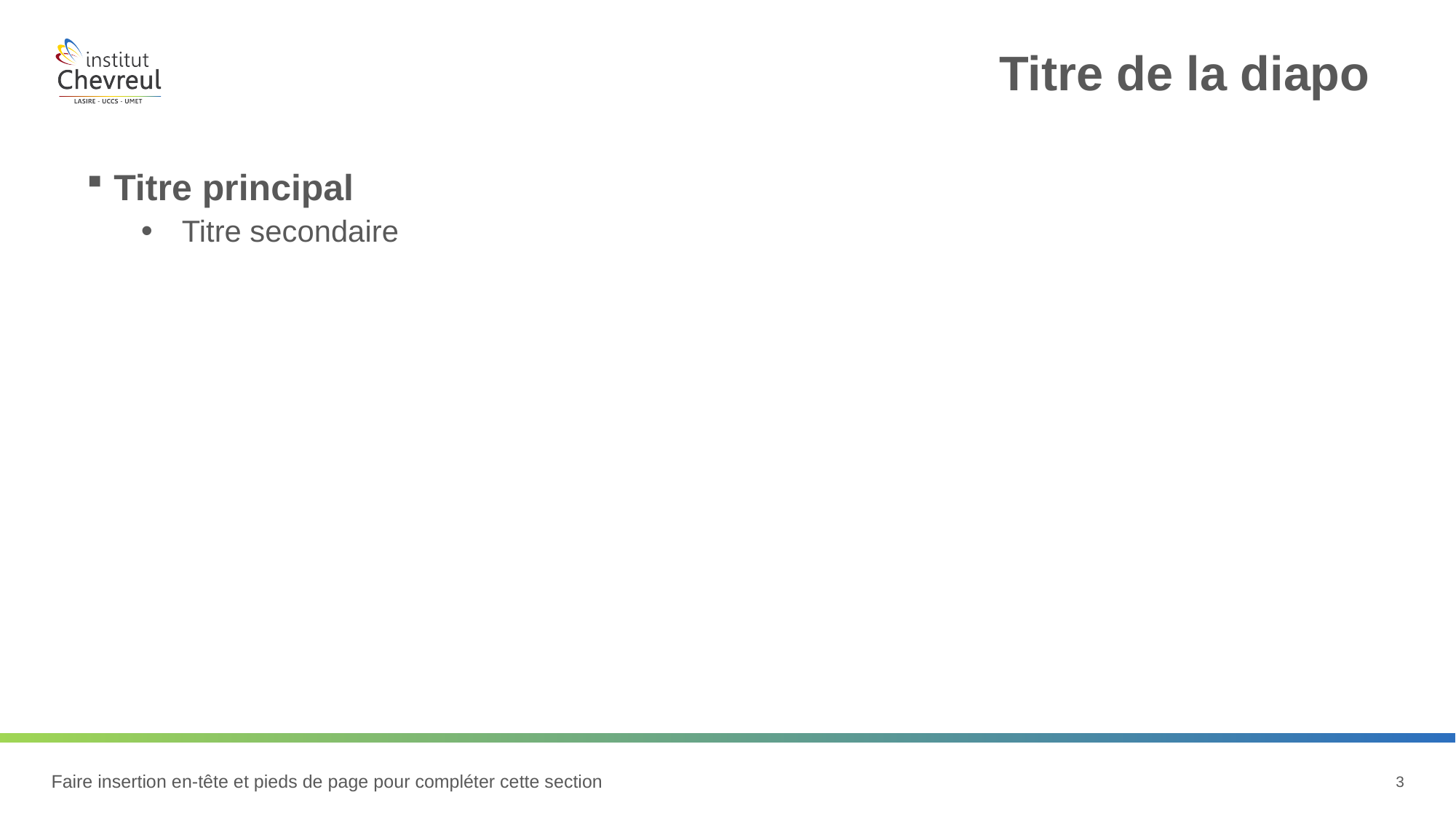

# Titre de la diapo
Titre principal
Titre secondaire
Faire insertion en-tête et pieds de page pour compléter cette section
3